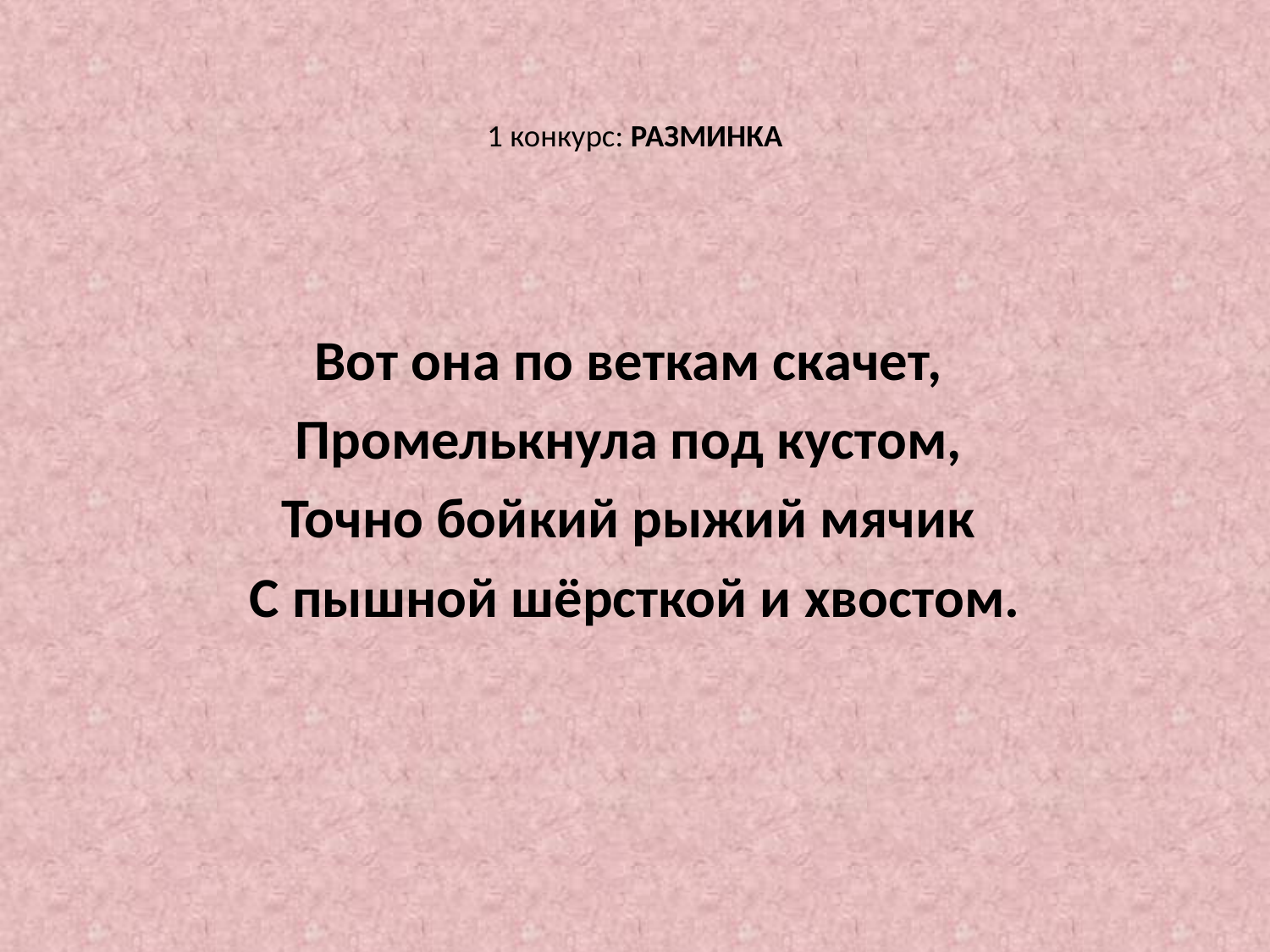

# 1 конкурс: РАЗМИНКА
Вот она по веткам скачет,
Промелькнула под кустом,
Точно бойкий рыжий мячик
С пышной шёрсткой и хвостом.